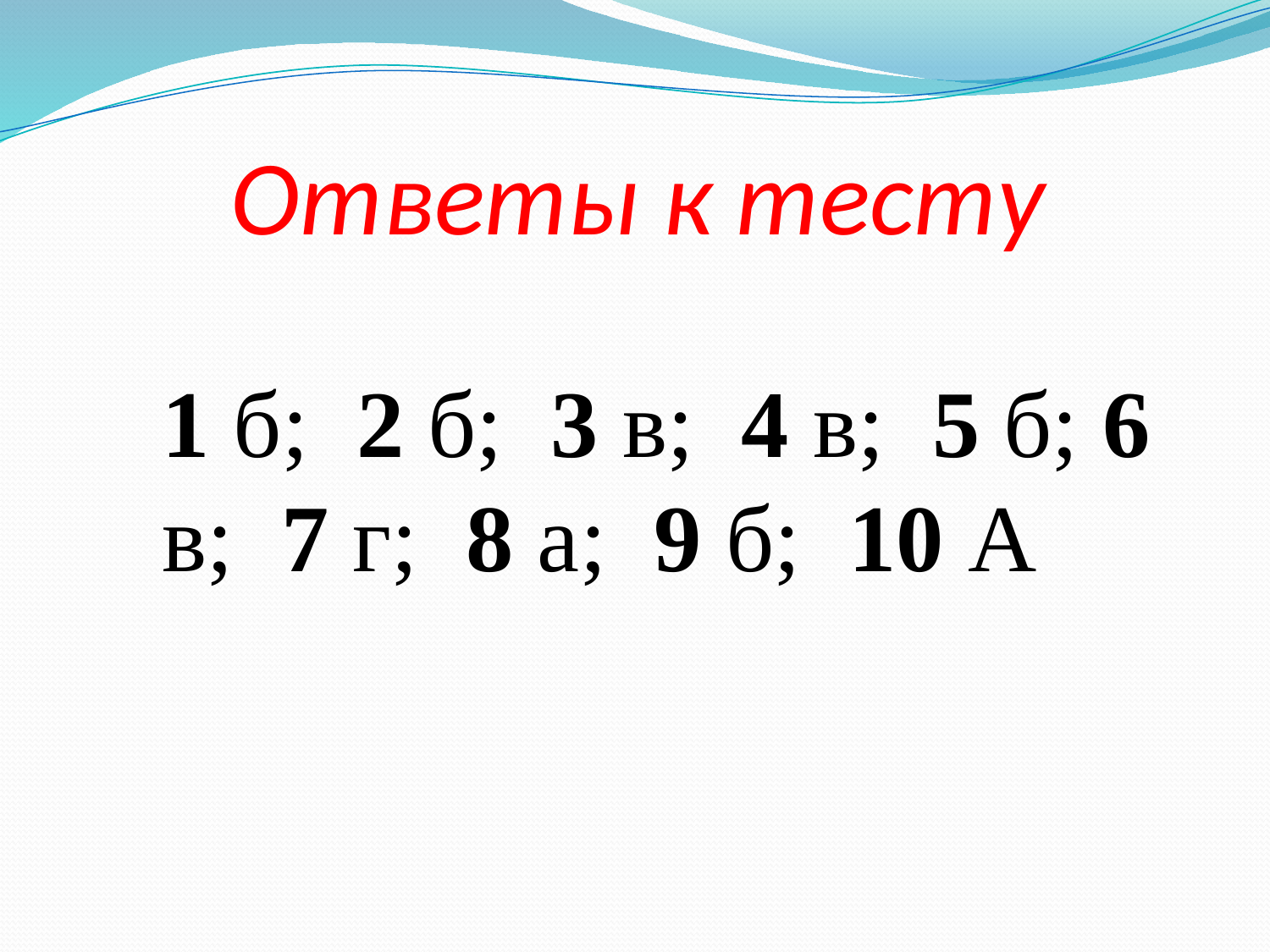

# Ответы к тесту
1 б;  2 б;  3 в;  4 в;  5 б; 6 в;  7 г;  8 а;  9 б;  10 А